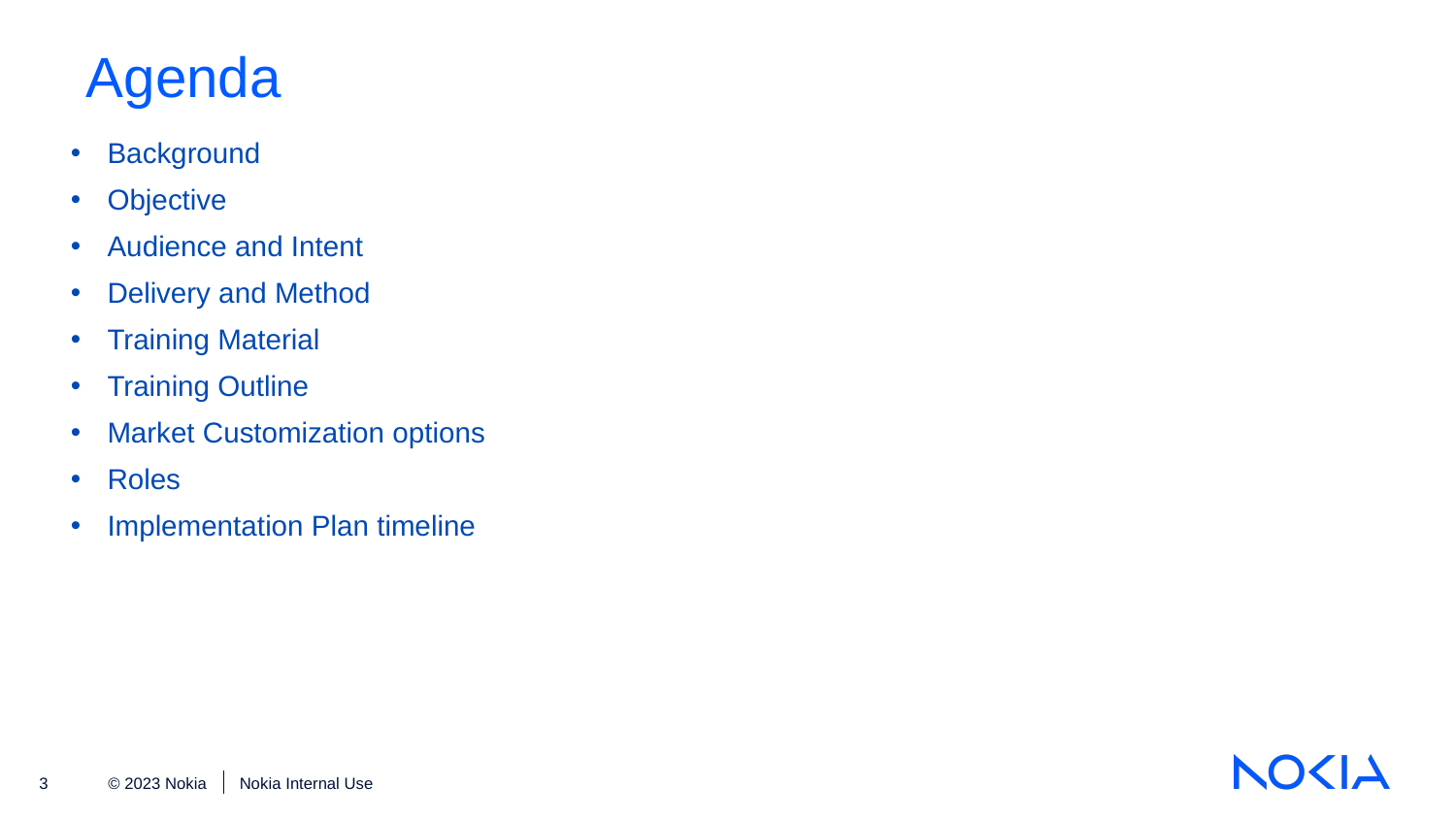

Agenda

Background
Objective
Audience and Intent
Delivery and Method
Training Material
Training Outline
Market Customization options
Roles
Implementation Plan timeline

Nokia Internal Use